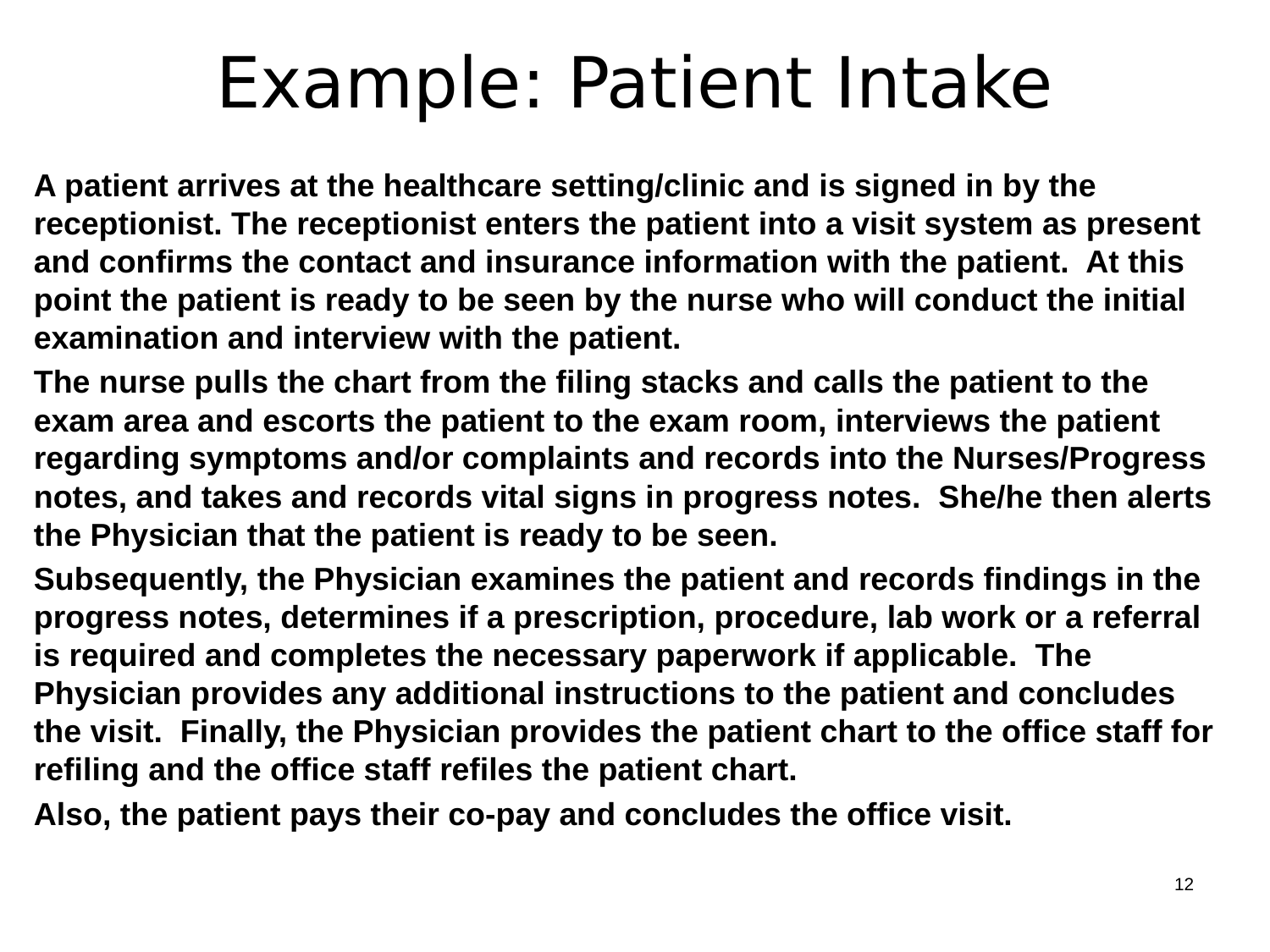

# Example: Patient Intake
A patient arrives at the healthcare setting/clinic and is signed in by the receptionist. The receptionist enters the patient into a visit system as present and confirms the contact and insurance information with the patient.  At this point the patient is ready to be seen by the nurse who will conduct the initial examination and interview with the patient.
The nurse pulls the chart from the filing stacks and calls the patient to the exam area and escorts the patient to the exam room, interviews the patient regarding symptoms and/or complaints and records into the Nurses/Progress notes, and takes and records vital signs in progress notes.  She/he then alerts the Physician that the patient is ready to be seen.
Subsequently, the Physician examines the patient and records findings in the progress notes, determines if a prescription, procedure, lab work or a referral is required and completes the necessary paperwork if applicable.  The Physician provides any additional instructions to the patient and concludes the visit.  Finally, the Physician provides the patient chart to the office staff for refiling and the office staff refiles the patient chart.
Also, the patient pays their co-pay and concludes the office visit.

12